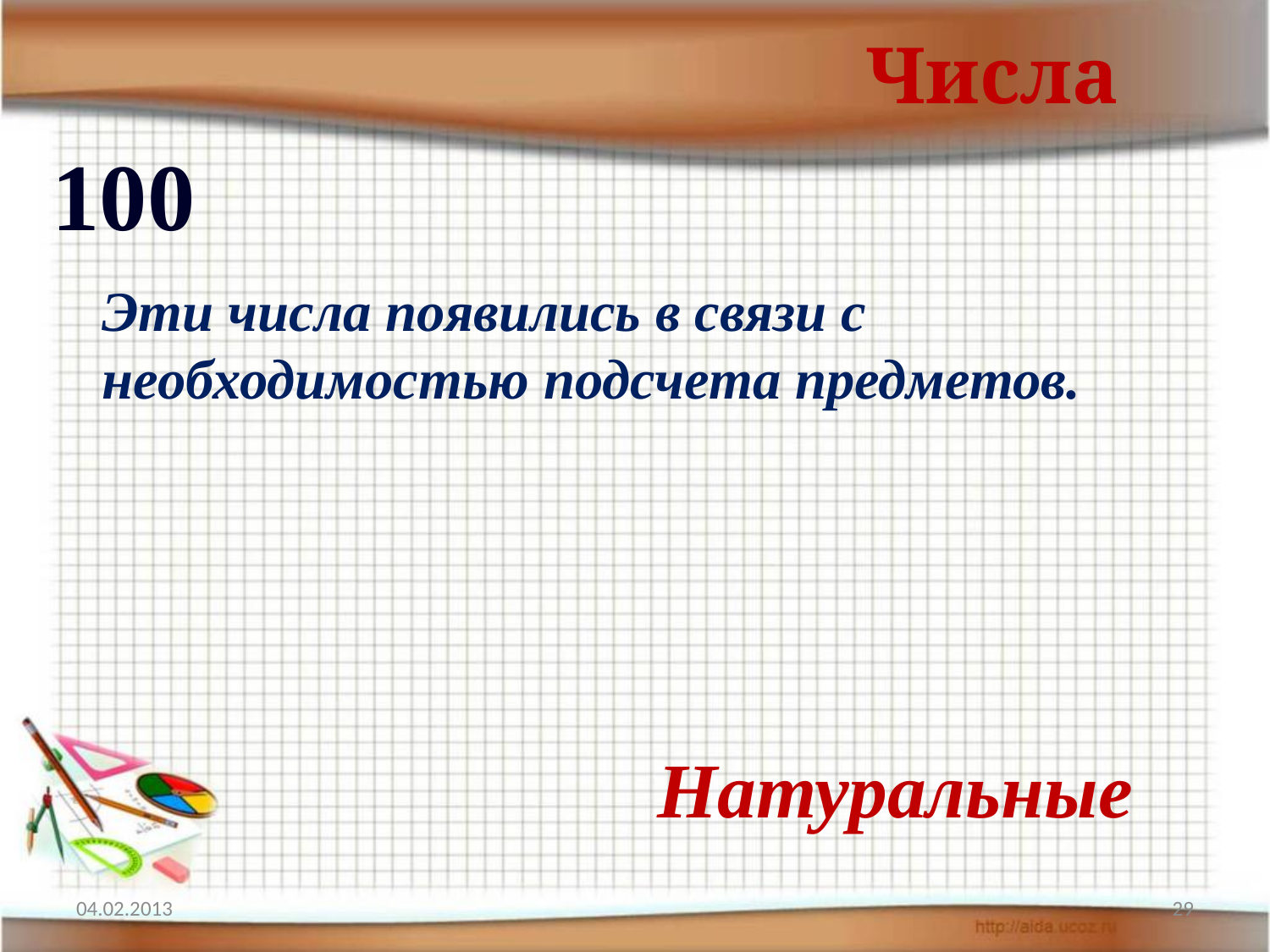

Числа
100
Эти числа появились в связи с необходимостью подсчета предметов.
Натуральные
04.02.2013
29